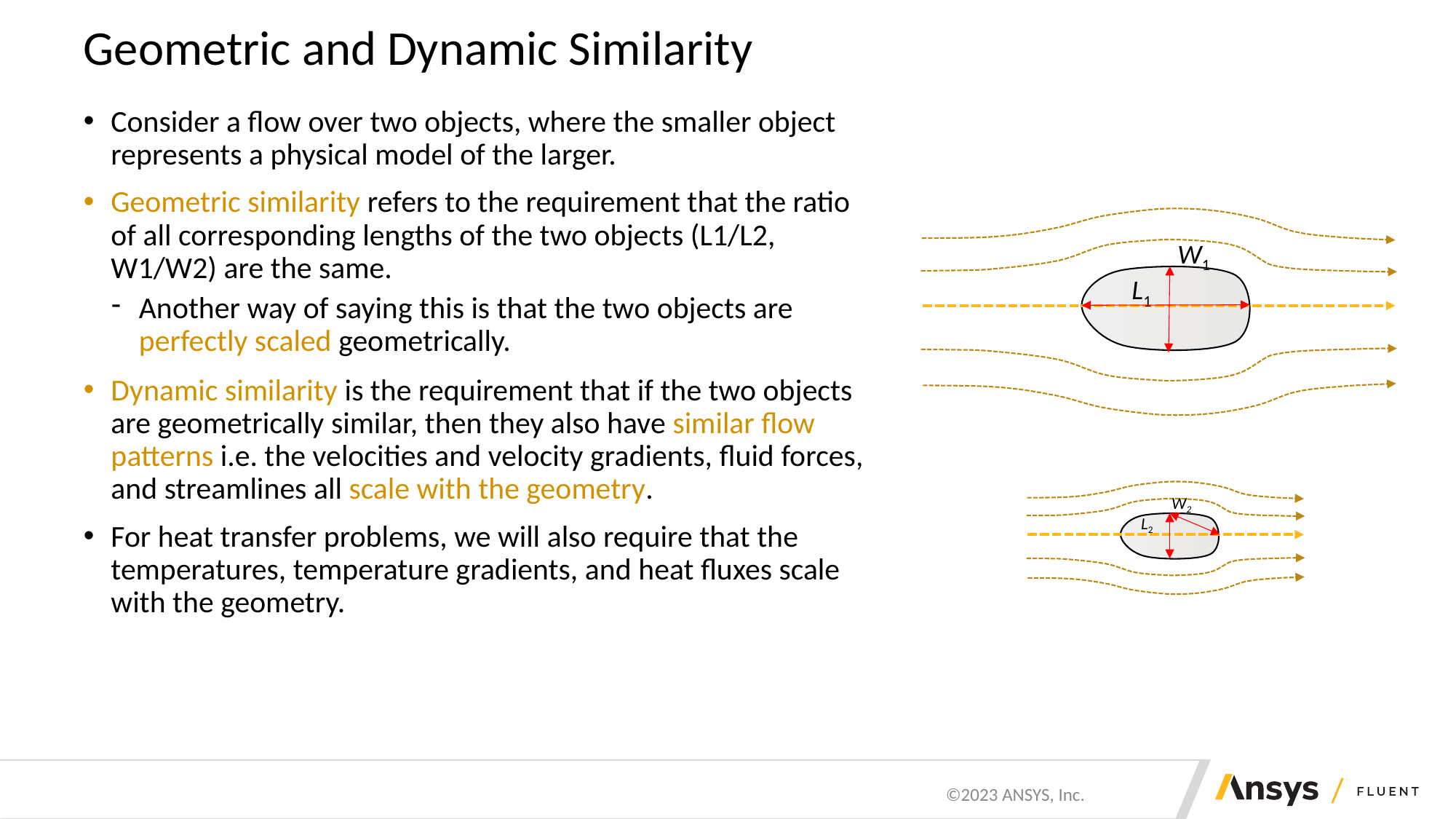

# Geometric and Dynamic Similarity
Consider a flow over two objects, where the smaller object represents a physical model of the larger.
Geometric similarity refers to the requirement that the ratio of all corresponding lengths of the two objects (L1/L2, W1/W2) are the same.
Another way of saying this is that the two objects are perfectly scaled geometrically.

W1
L1
Dynamic similarity is the requirement that if the two objects are geometrically similar, then they also have similar flow patterns i.e. the velocities and velocity gradients, fluid forces, and streamlines all scale with the geometry.
For heat transfer problems, we will also require that the temperatures, temperature gradients, and heat fluxes scale with the geometry.

W2
L2